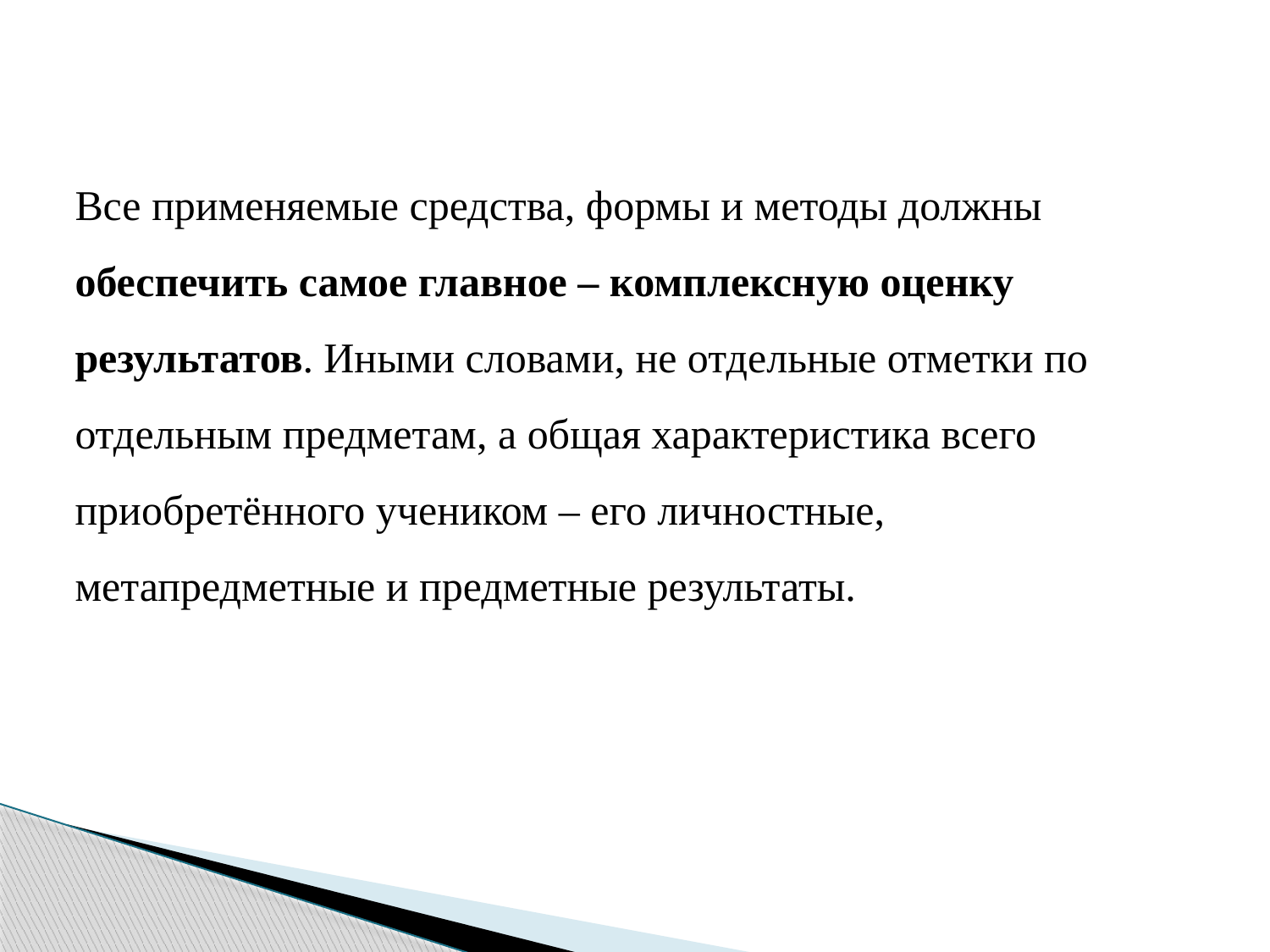

Все применяемые средства, формы и методы должны обеспечить самое главное – комплексную оценку результатов. Иными словами, не отдельные отметки по отдельным предметам, а общая характеристика всего приобретённого учеником – его личностные, метапредметные и предметные результаты.